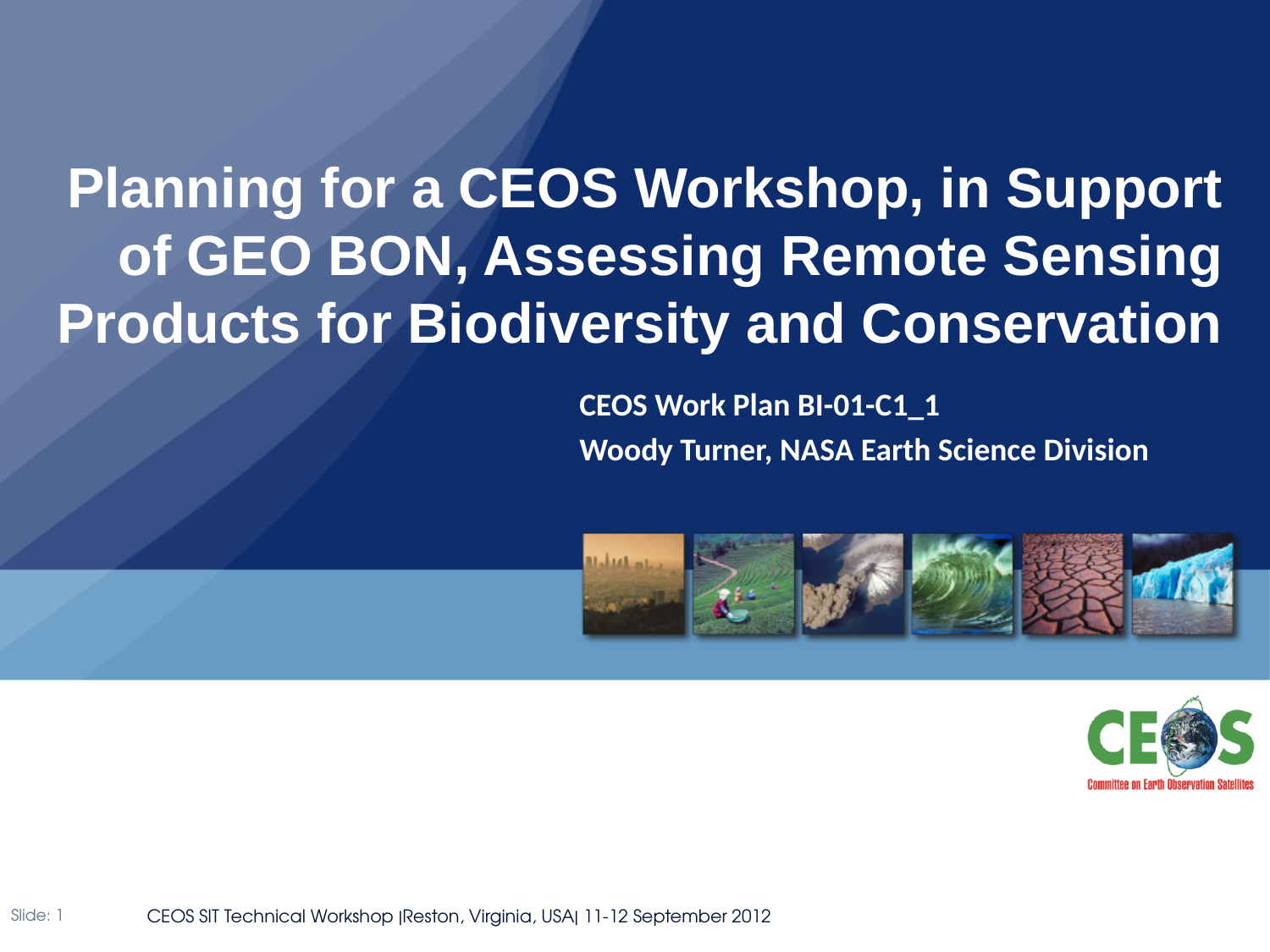

# Planning for a CEOS Workshop, in Support of GEO BON, Assessing Remote Sensing Products for Biodiversity and Conservation
CEOS Work Plan BI-01-C1_1
Woody Turner, NASA Earth Science Division